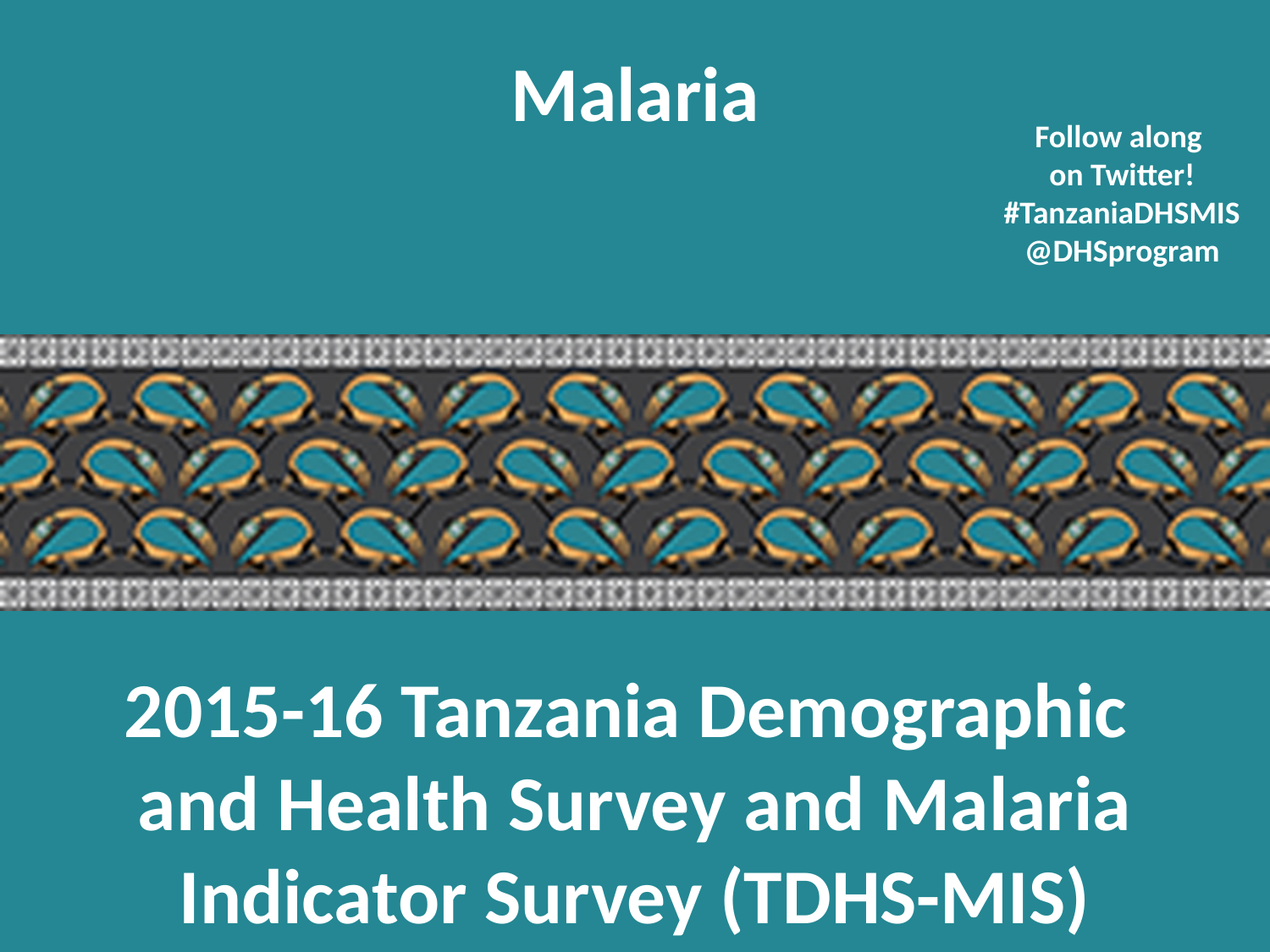

Malaria
Follow along
on Twitter!
#TanzaniaDHSMIS
@DHSprogram